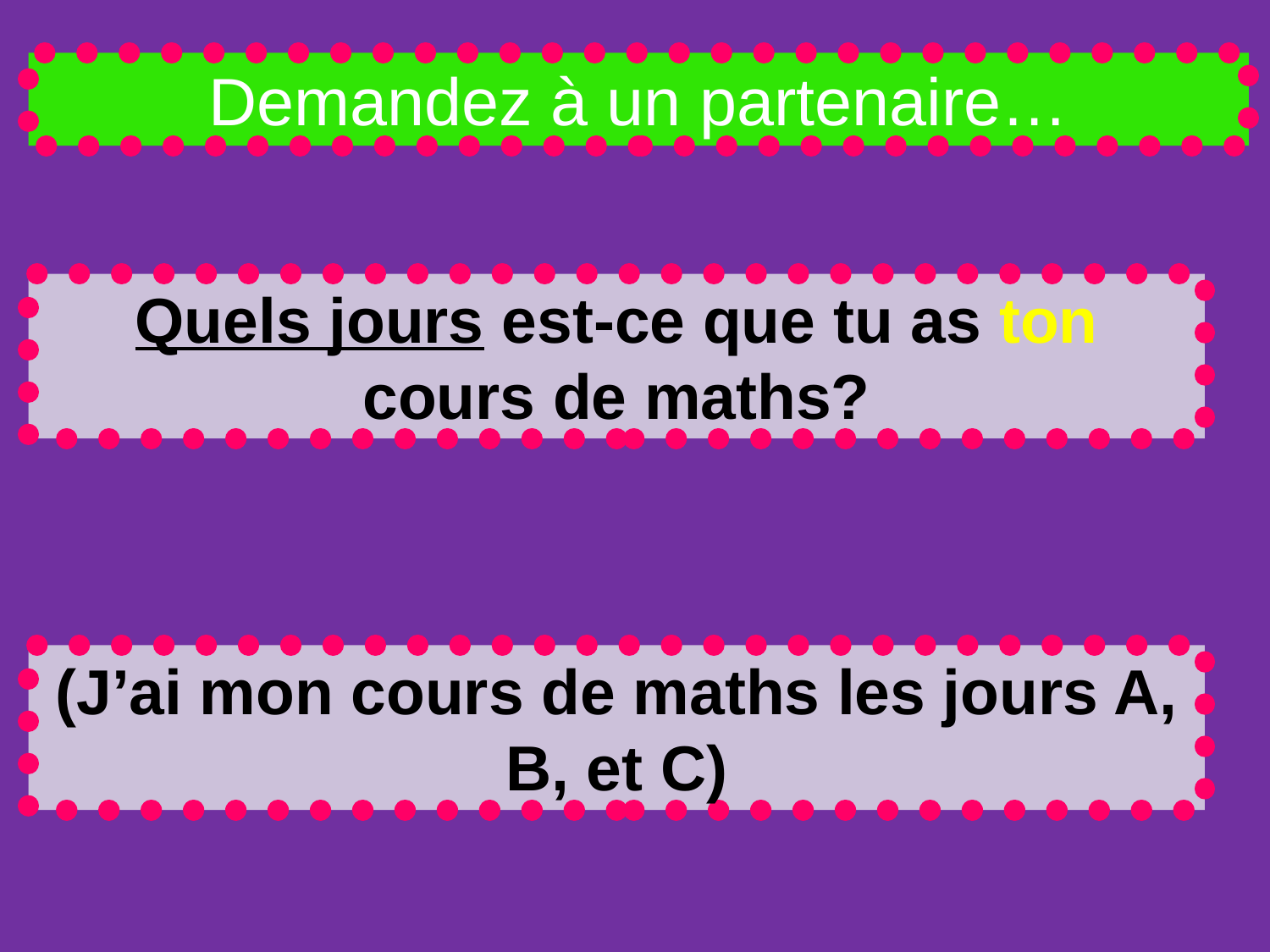

Demandez à un partenaire…
Quels jours est-ce que tu as ton cours de maths?
(J’ai mon cours de maths les jours A, B, et C)